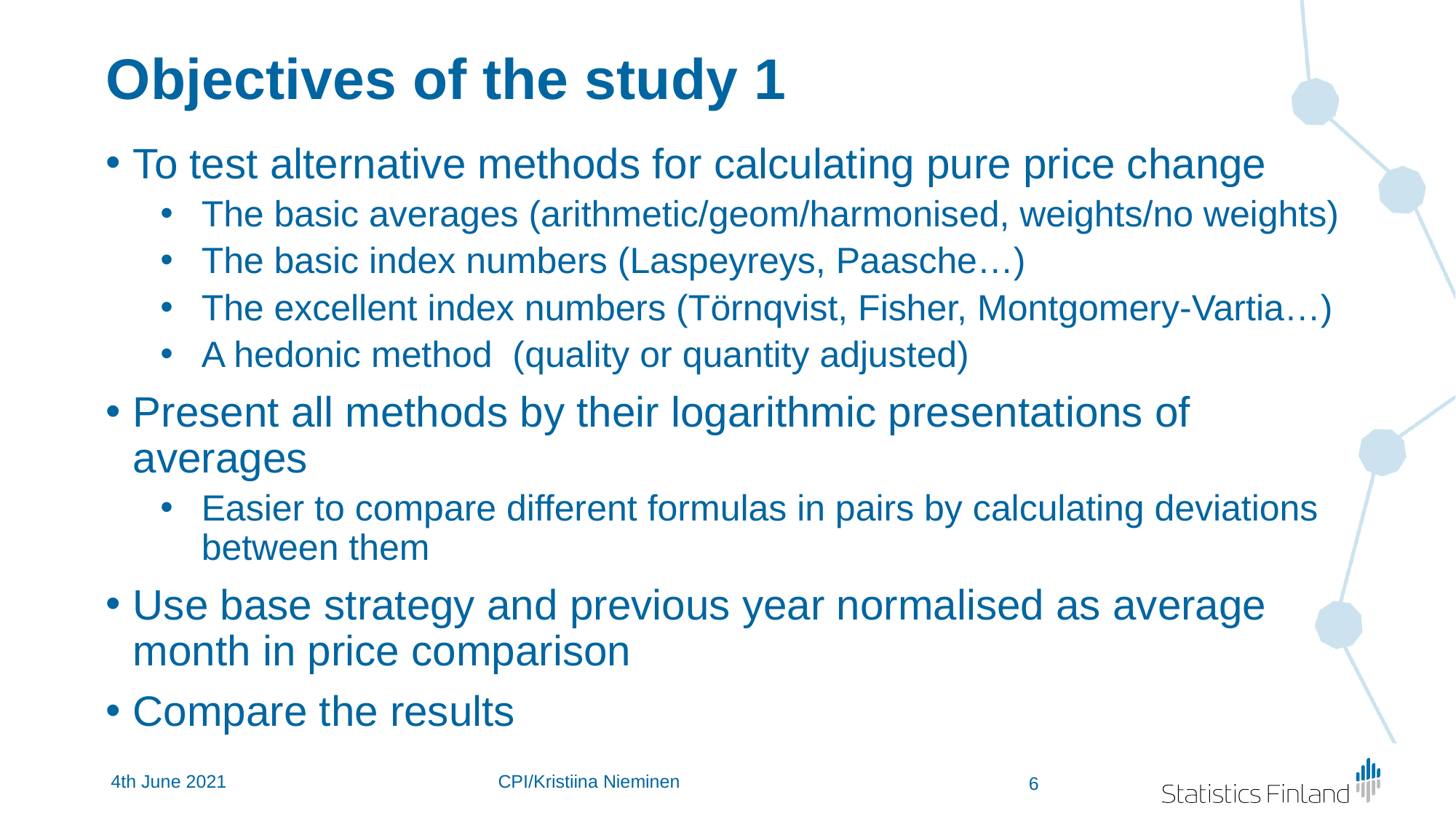

# Objectives of the study 1
To test alternative methods for calculating pure price change
The basic averages (arithmetic/geom/harmonised, weights/no weights)
The basic index numbers (Laspeyreys, Paasche…)
The excellent index numbers (Törnqvist, Fisher, Montgomery-Vartia…)
A hedonic method  (quality or quantity adjusted)
Present all methods by their logarithmic presentations of averages
Easier to compare different formulas in pairs by calculating deviations between them
Use base strategy and previous year normalised as average month in price comparison
Compare the results
4th June 2021
CPI/Kristiina Nieminen
6